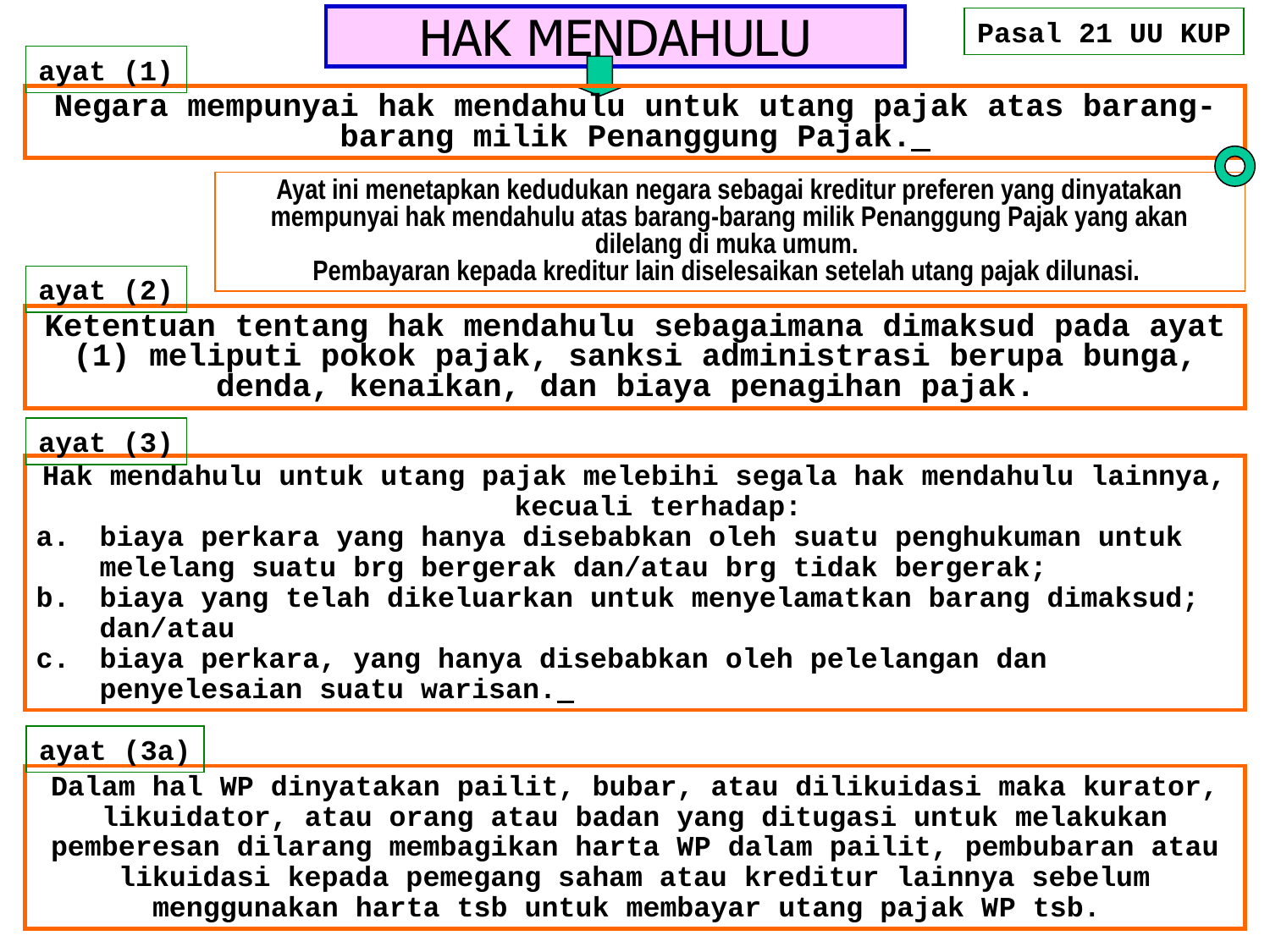

# HAK MENDAHULU
Pasal 21 UU KUP
ayat (1)

Negara mempunyai hak mendahulu untuk utang pajak atas barang-barang milik Penanggung Pajak.

Ayat ini menetapkan kedudukan negara sebagai kreditur preferen yang dinyatakan mempunyai hak mendahulu atas barang-barang milik Penanggung Pajak yang akan dilelang di muka umum.
Pembayaran kepada kreditur lain diselesaikan setelah utang pajak dilunasi.
ayat (2)
Ketentuan tentang hak mendahulu sebagaimana dimaksud pada ayat (1) meliputi pokok pajak, sanksi administrasi berupa bunga, denda, kenaikan, dan biaya penagihan pajak.
ayat (3)
Hak mendahulu untuk utang pajak melebihi segala hak mendahulu lainnya, kecuali terhadap:
biaya perkara yang hanya disebabkan oleh suatu penghukuman untuk melelang suatu brg bergerak dan/atau brg tidak bergerak;
biaya yang telah dikeluarkan untuk menyelamatkan barang dimaksud; dan/atau
biaya perkara, yang hanya disebabkan oleh pelelangan dan penyelesaian suatu warisan.
ayat (3a)
Dalam hal WP dinyatakan pailit, bubar, atau dilikuidasi maka kurator, likuidator, atau orang atau badan yang ditugasi untuk melakukan pemberesan dilarang membagikan harta WP dalam pailit, pembubaran atau likuidasi kepada pemegang saham atau kreditur lainnya sebelum menggunakan harta tsb untuk membayar utang pajak WP tsb.